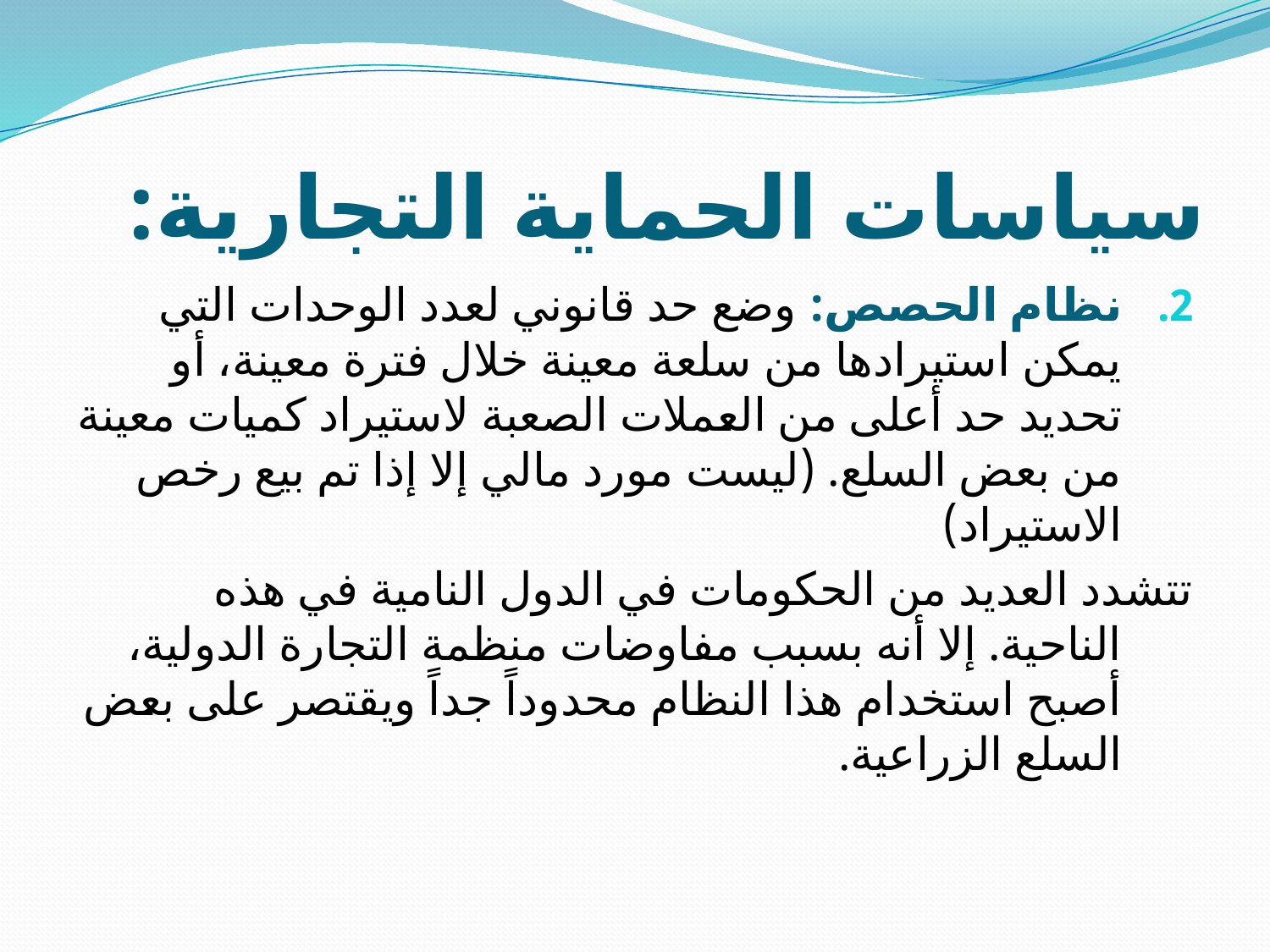

# سياسات الحماية التجارية:
نظام الحصص: وضع حد قانوني لعدد الوحدات التي يمكن استيرادها من سلعة معينة خلال فترة معينة، أو تحديد حد أعلى من العملات الصعبة لاستيراد كميات معينة من بعض السلع. (ليست مورد مالي إلا إذا تم بيع رخص الاستيراد)
تتشدد العديد من الحكومات في الدول النامية في هذه الناحية. إلا أنه بسبب مفاوضات منظمة التجارة الدولية، أصبح استخدام هذا النظام محدوداً جداً ويقتصر على بعض السلع الزراعية.